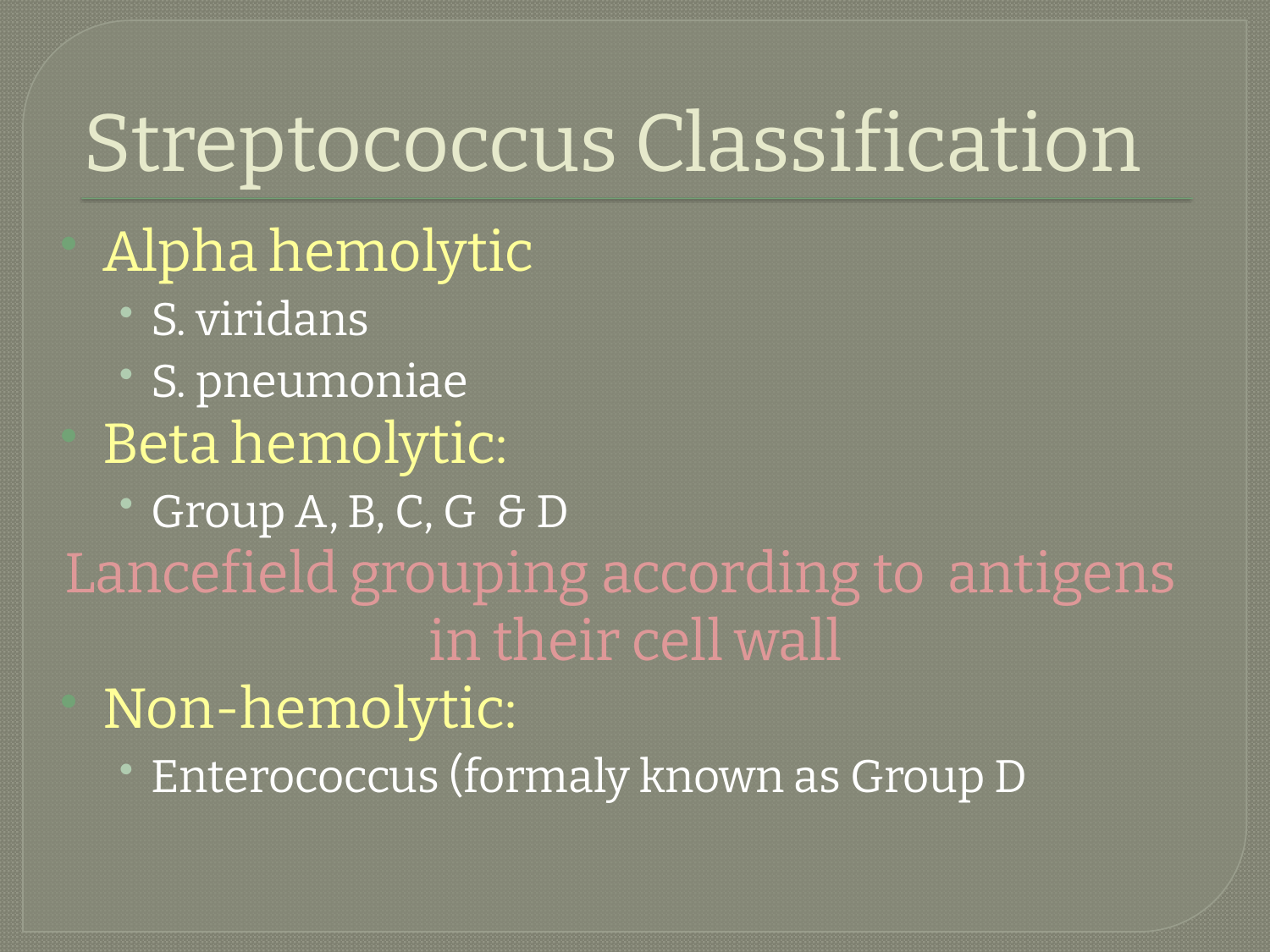

# Streptococcus Classification
Alpha hemolytic
S. viridans
S. pneumoniae
Beta hemolytic:
Group A, B, C, G  & D
Lancefield grouping according to  antigens in their cell wall
Non-hemolytic:
Enterococcus (formaly known as Group D